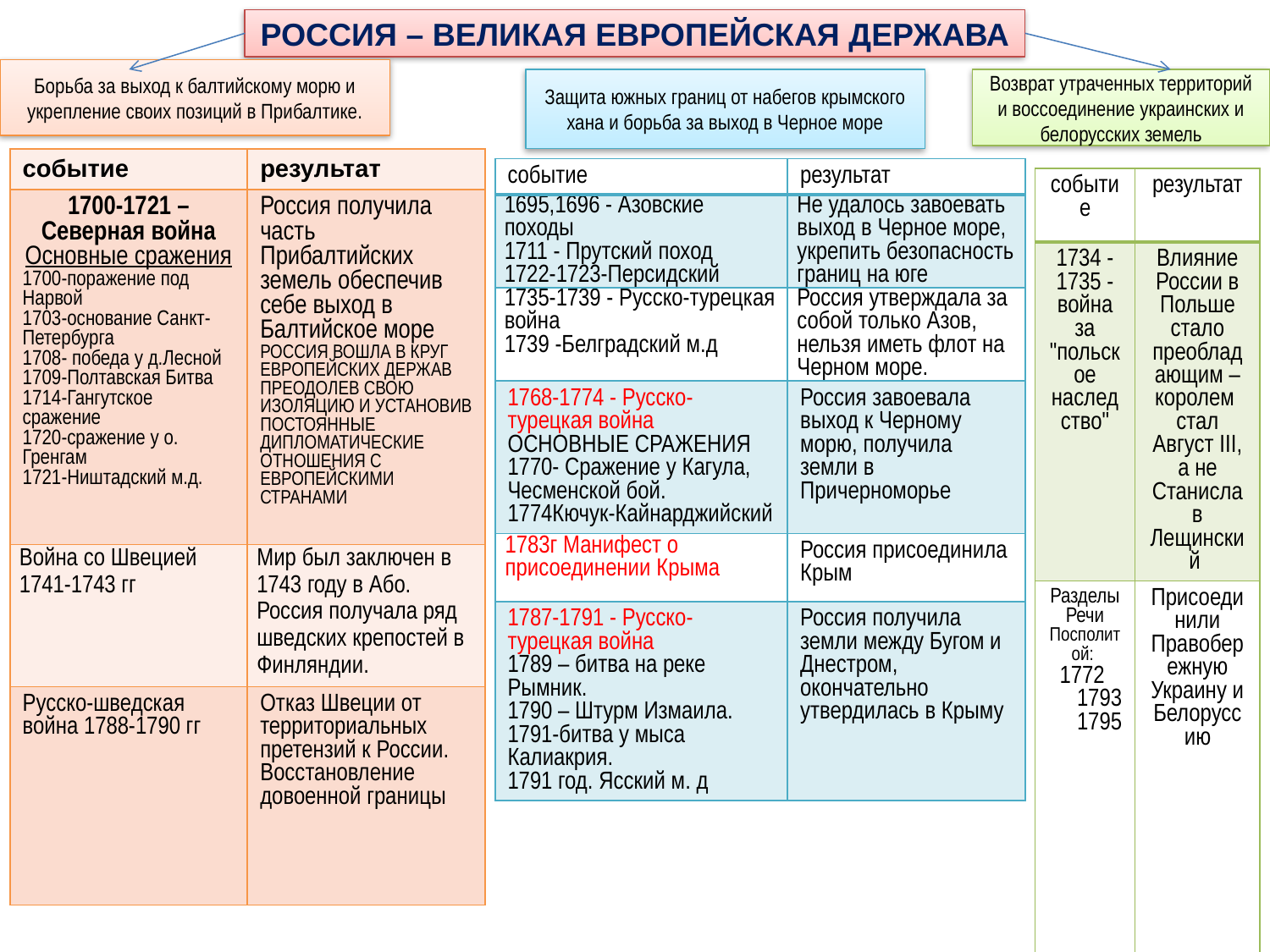

Россия – великая европейская держава
Борьба за выход к балтийскому морю и укрепление своих позиций в Прибалтике.
Защита южных границ от набегов крымского хана и борьба за выход в Черное море
Возврат утраченных территорий и воссоединение украинских и белорусских земель
| событие | результат |
| --- | --- |
| 1700-1721 – Северная война Основные сражения 1700-поражение под Нарвой 1703-основание Санкт-Петербурга 1708- победа у д.Лесной 1709-Полтавская Битва 1714-Гангутское сражение 1720-сражение у о. Гренгам 1721-Ништадский м.д. | Россия получила часть Прибалтийских земель обеспечив себе выход в Балтийское море РОССИЯ ВОШЛА В КРУГ ЕВРОПЕЙСКИХ ДЕРЖАВ ПРЕОДОЛЕВ СВОЮ ИЗОЛЯЦИЮ И УСТАНОВИВ ПОСТОЯННЫЕ ДИПЛОМАТИЧЕСКИЕ ОТНОШЕНИЯ С ЕВРОПЕЙСКИМИ СТРАНАМИ |
| Война со Швецией 1741-1743 гг | Мир был заключен в 1743 году в Або. Россия получала ряд шведских крепостей в Финляндии. |
| Русско-шведская война 1788-1790 гг | Отказ Швеции от территориальных претензий к России. Восстановление довоенной границы |
| событие | результат |
| --- | --- |
| 1695,1696 - Азовские походы 1711 - Прутский поход 1722-1723-Персидский | Не удалось завоевать выход в Черное море, укрепить безопасность границ на юге |
| 1735-1739 - Русско-турецкая война 1739 -Белградский м.д | Россия утверждала за собой только Азов, нельзя иметь флот на Черном море. |
| 1768-1774 - Русско-турецкая война ОСНОВНЫЕ СРАЖЕНИЯ 1770- Сражение у Кагула, Чесменской бой. 1774Кючук-Кайнарджийский | Россия завоевала выход к Черному морю, получила земли в Причерноморье |
| 1783г Манифест о присоединении Крыма | Россия присоединила Крым |
| 1787-1791 - Русско-турецкая война 1789 – битва на реке Рымник. 1790 – Штурм Измаила. 1791-битва у мыса Калиакрия. 1791 год. Ясский м. д | Россия получила земли между Бугом и Днестром, окончательно утвердилась в Крыму |
| событие | результат |
| --- | --- |
| 1734 - 1735 - война за "польское наследство" | Влияние России в Польше стало преобладающим – королем стал Август III, а не Станислав Лещинский |
| Разделы Речи Посполитой: 1772 1793 1795 | Присоединили Правобережную Украину и Белоруссию |